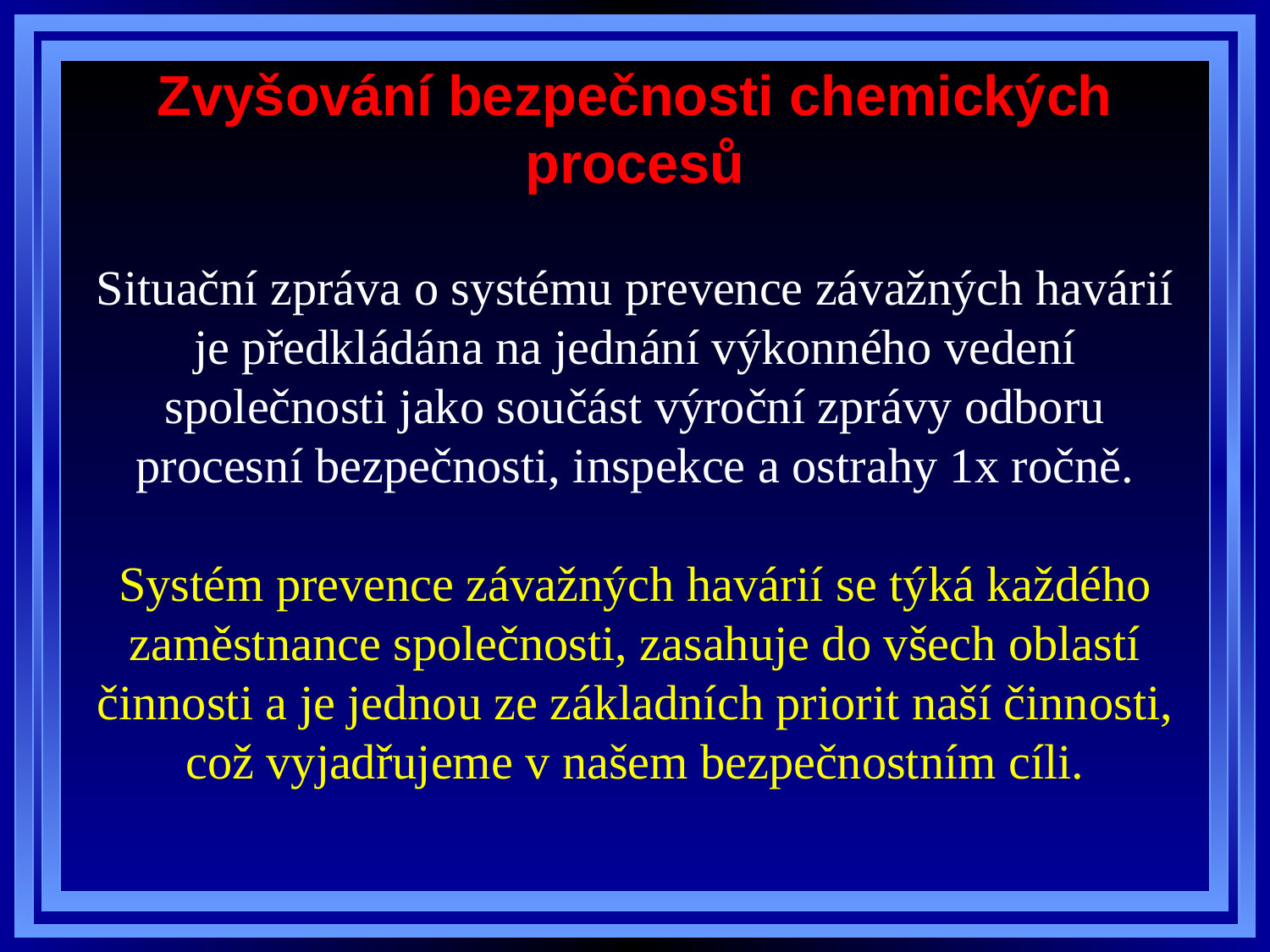

# Zvyšování bezpečnosti chemických procesů

Situační zpráva o systému prevence závažných havárií je předkládána na jednání výkonného vedení společnosti jako součást výroční zprávy odboru procesní bezpečnosti, inspekce a ostrahy 1x ročně.

Systém prevence závažných havárií se týká každého zaměstnance společnosti, zasahuje do všech oblastí činnosti a je jednou ze základních priorit naší činnosti, což vyjadřujeme v našem bezpečnostním cíli.